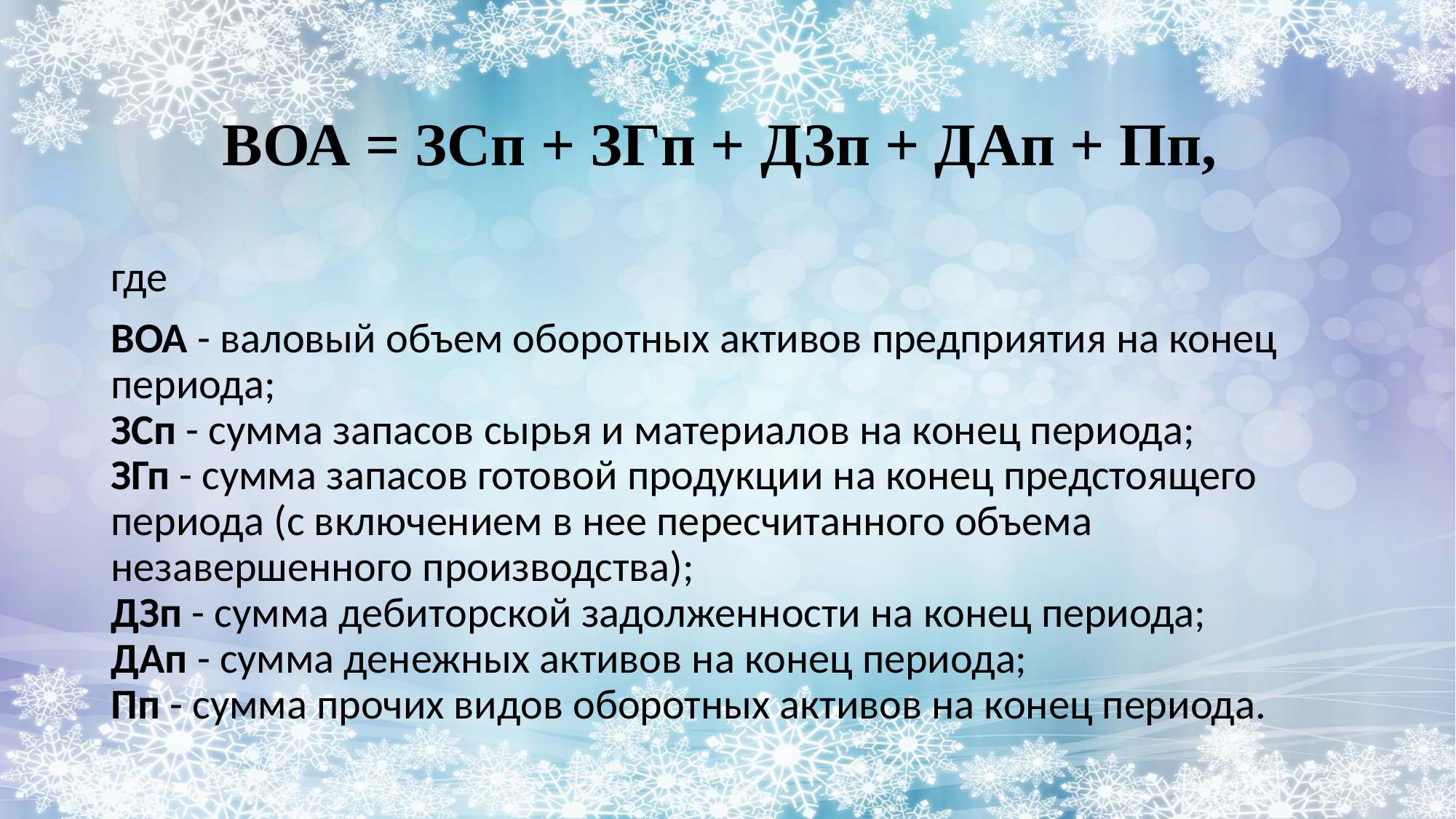

ВОА = ЗСп + ЗГп + ДЗп + ДАп + Пп,

где
ВОА - валовый объем оборотных активов предприятия на конец периода;
ЗСп - сумма запасов сырья и материалов на конец периода;
ЗГп - сумма запасов готовой продукции на конец предстоящего периода (с включением в нее пересчитанного объема незавершенного производства);
ДЗп - сумма дебиторской задолженности на конец периода;
ДАп - сумма денежных активов на конец периода;
Пп - сумма прочих видов оборотных активов на конец периода.